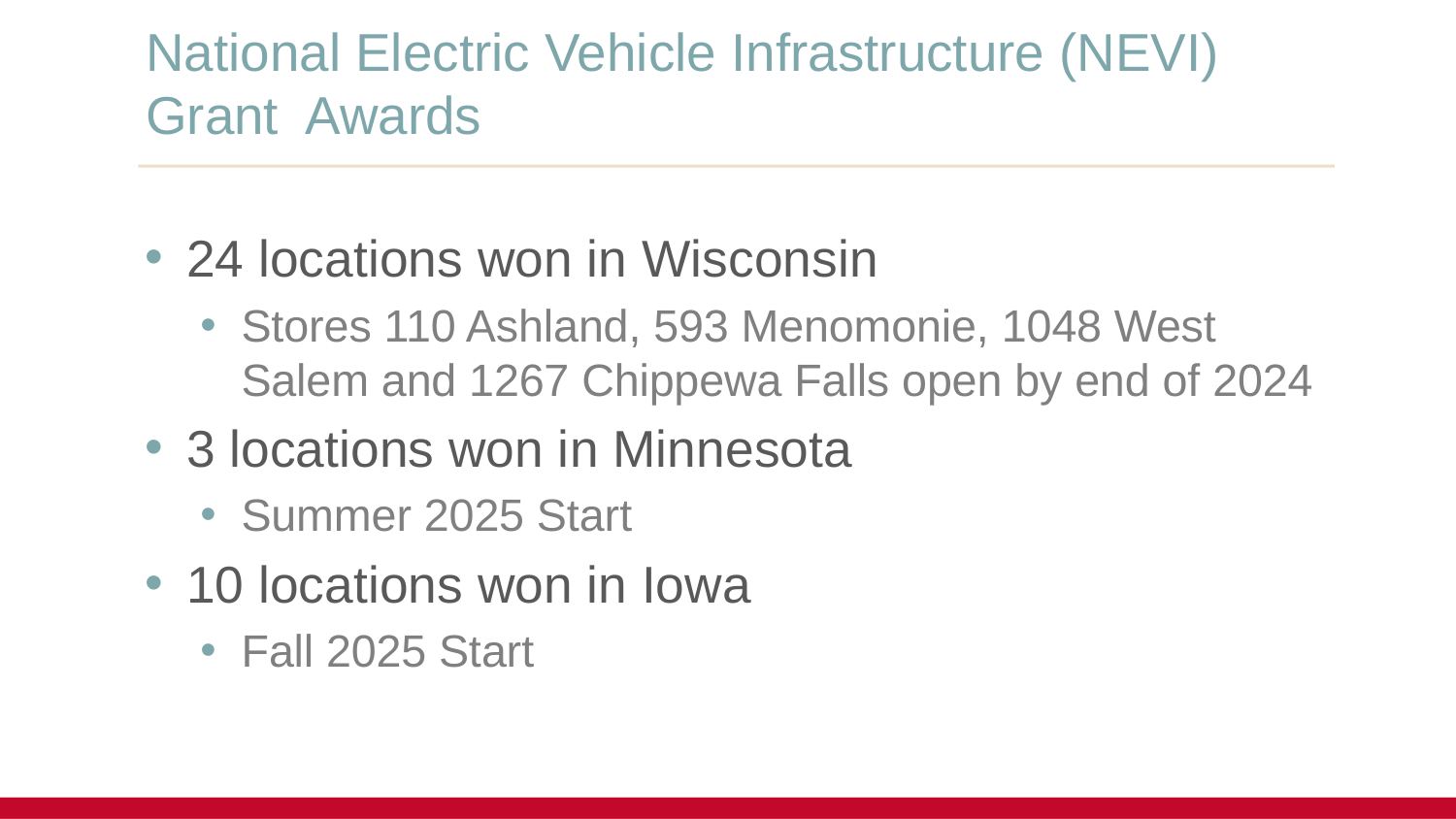

# National Electric Vehicle Infrastructure (NEVI) Grant  Awards
24 locations won in Wisconsin
Stores 110 Ashland, 593 Menomonie, 1048 West Salem and 1267 Chippewa Falls open by end of 2024
3 locations won in Minnesota
Summer 2025 Start
10 locations won in Iowa
Fall 2025 Start